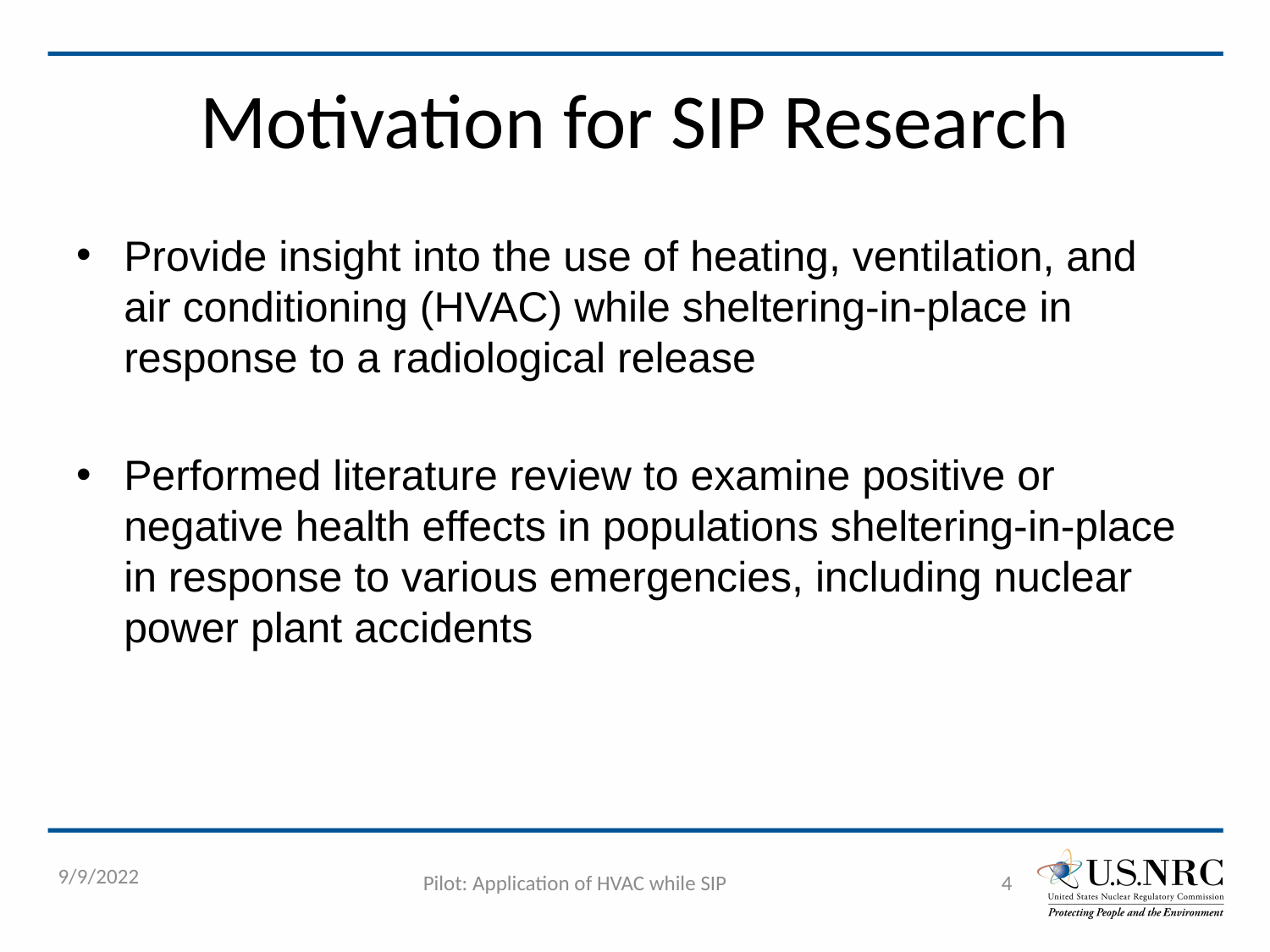

# Motivation for SIP Research
Provide insight into the use of heating, ventilation, and air conditioning (HVAC) while sheltering-in-place in response to a radiological release

Performed literature review to examine positive or negative health effects in populations sheltering-in-place in response to various emergencies, including nuclear power plant accidents

9/9/2022
Pilot: Application of HVAC while SIP
4